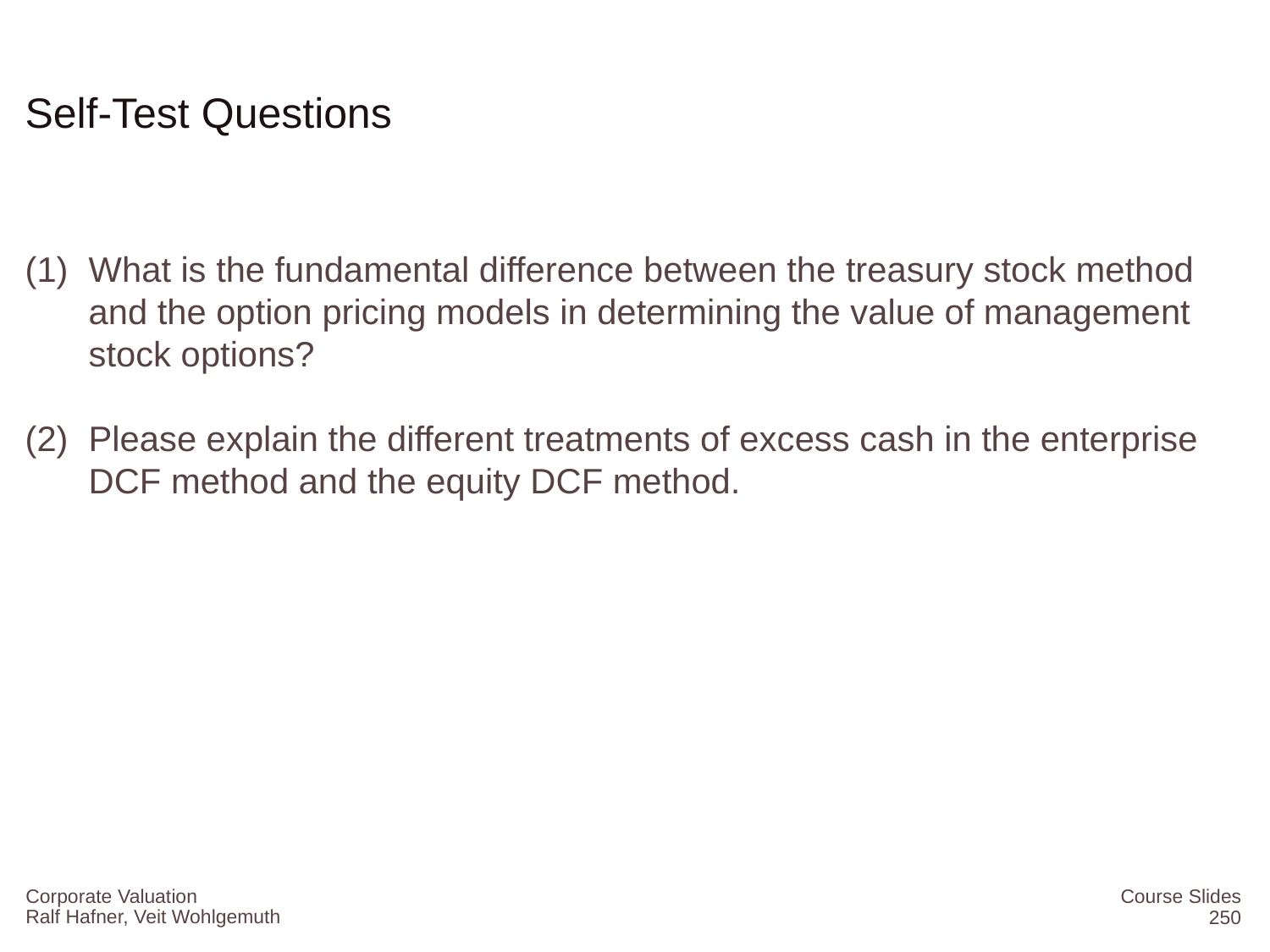

# Self-Test Questions
What is the fundamental difference between the treasury stock method and the option pricing models in determining the value of management stock options?

Please explain the different treatments of excess cash in the enterprise DCF method and the equity DCF method.
Corporate Valuation
Course Slides
250